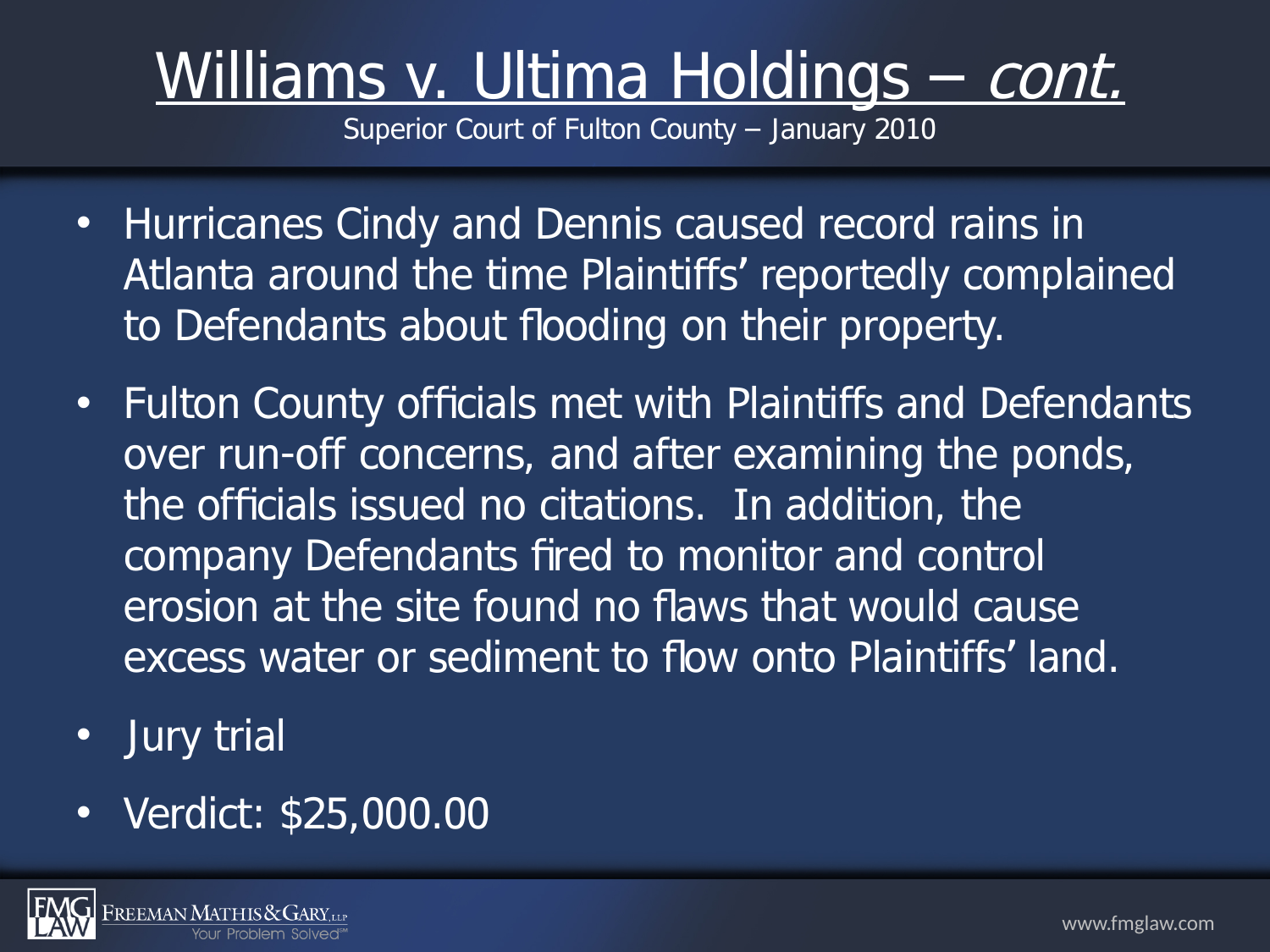

# Williams v. Ultima Holdings – cont. Superior Court of Fulton County – January 2010
Hurricanes Cindy and Dennis caused record rains in Atlanta around the time Plaintiffs’ reportedly complained to Defendants about flooding on their property.
Fulton County officials met with Plaintiffs and Defendants over run-off concerns, and after examining the ponds, the officials issued no citations.  In addition, the company Defendants fired to monitor and control erosion at the site found no flaws that would cause excess water or sediment to flow onto Plaintiffs’ land.
Jury trial
Verdict: $25,000.00